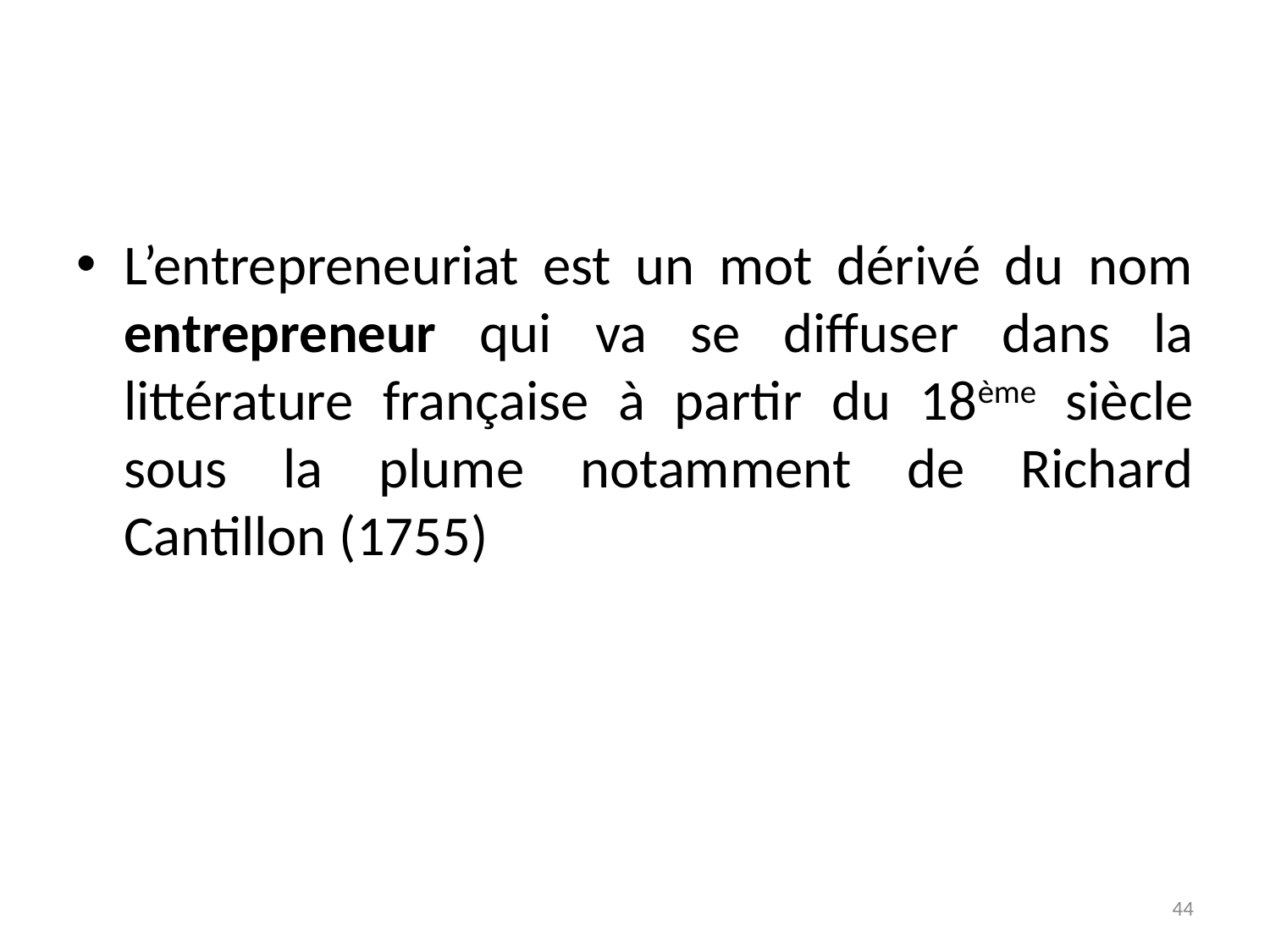

#
L’entrepreneuriat est un mot dérivé du nom entrepreneur qui va se diffuser dans la littérature française à partir du 18ème siècle sous la plume notamment de Richard Cantillon (1755)

44